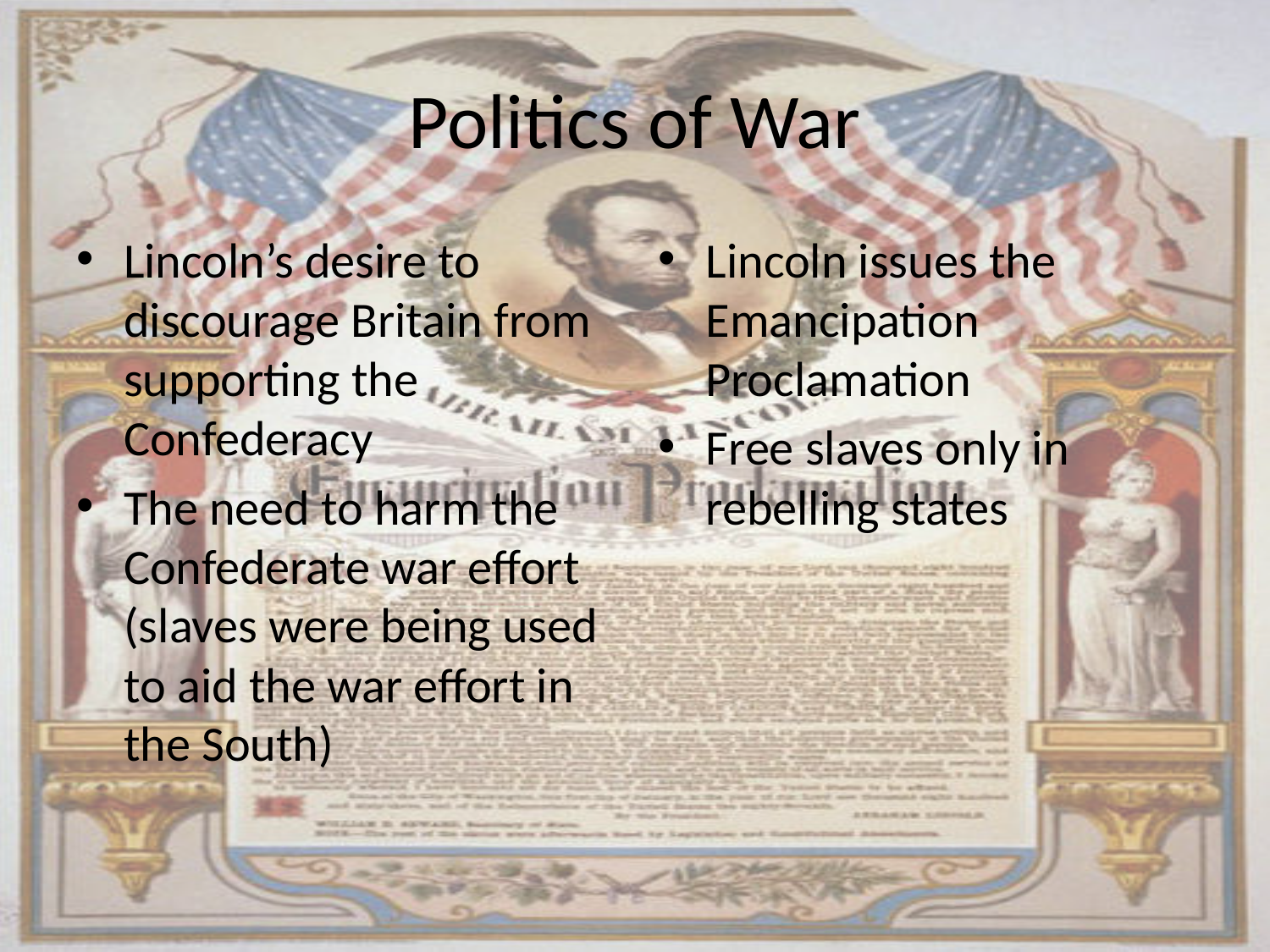

# Politics of War
Lincoln’s desire to discourage Britain from supporting the Confederacy
The need to harm the Confederate war effort (slaves were being used to aid the war effort in the South)
Lincoln issues the Emancipation Proclamation
Free slaves only in rebelling states